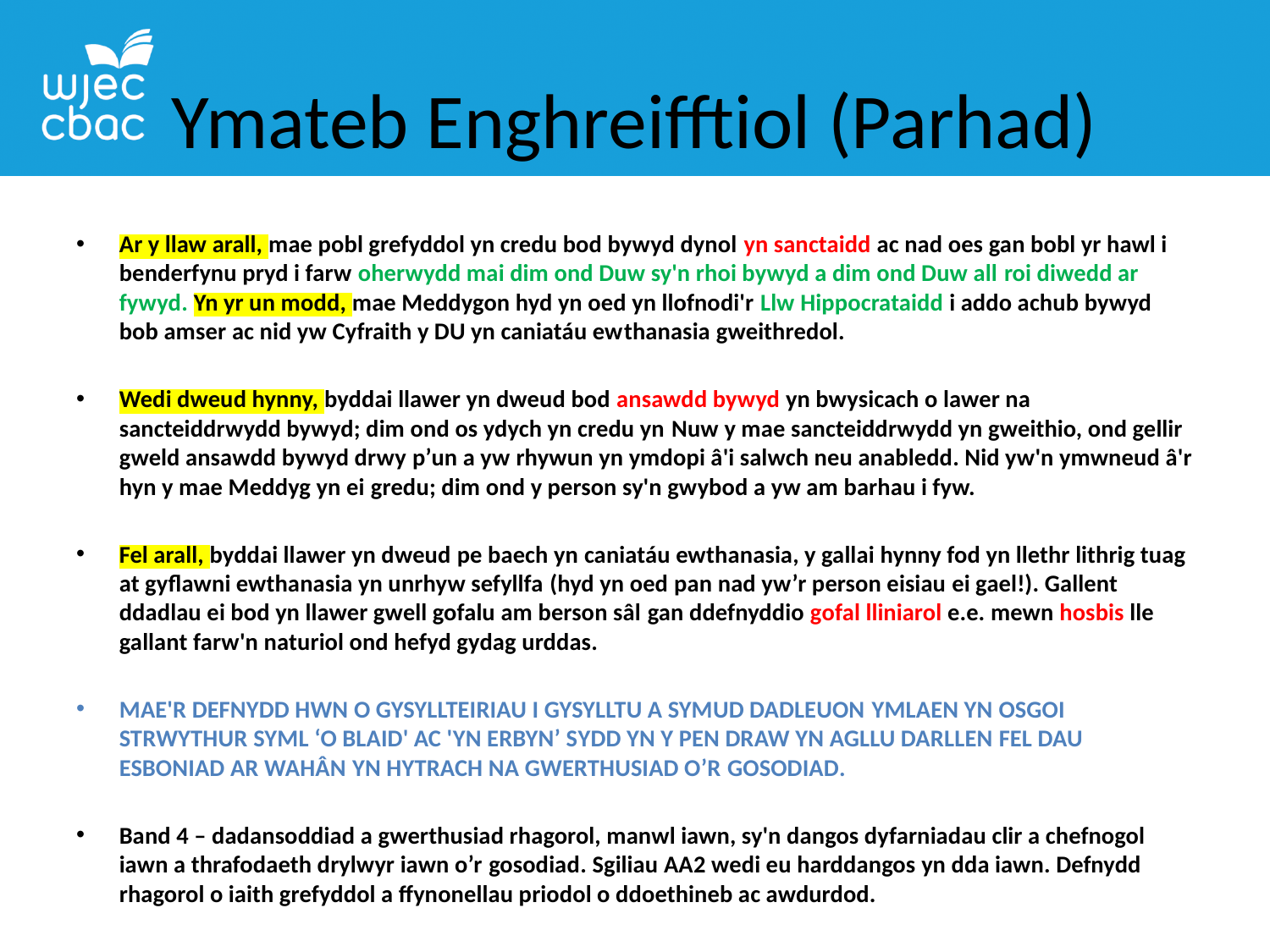

# Ymateb Enghreifftiol (Parhad)
Ar y llaw arall, mae pobl grefyddol yn credu bod bywyd dynol yn sanctaidd ac nad oes gan bobl yr hawl i benderfynu pryd i farw oherwydd mai dim ond Duw sy'n rhoi bywyd a dim ond Duw all roi diwedd ar fywyd. Yn yr un modd, mae Meddygon hyd yn oed yn llofnodi'r Llw Hippocrataidd i addo achub bywyd bob amser ac nid yw Cyfraith y DU yn caniatáu ewthanasia gweithredol.

Wedi dweud hynny, byddai llawer yn dweud bod ansawdd bywyd yn bwysicach o lawer na sancteiddrwydd bywyd; dim ond os ydych yn credu yn Nuw y mae sancteiddrwydd yn gweithio, ond gellir gweld ansawdd bywyd drwy p’un a yw rhywun yn ymdopi â'i salwch neu anabledd. Nid yw'n ymwneud â'r hyn y mae Meddyg yn ei gredu; dim ond y person sy'n gwybod a yw am barhau i fyw.

Fel arall, byddai llawer yn dweud pe baech yn caniatáu ewthanasia, y gallai hynny fod yn llethr lithrig tuag at gyflawni ewthanasia yn unrhyw sefyllfa (hyd yn oed pan nad yw’r person eisiau ei gael!). Gallent ddadlau ei bod yn llawer gwell gofalu am berson sâl gan ddefnyddio gofal lliniarol e.e. mewn hosbis lle gallant farw'n naturiol ond hefyd gydag urddas.

MAE'R DEFNYDD HWN O GYSYLLTEIRIAU I GYSYLLTU A SYMUD DADLEUON YMLAEN YN OSGOI STRWYTHUR SYML ‘O BLAID' AC 'YN ERBYN’ SYDD YN Y PEN DRAW YN AGLLU DARLLEN FEL DAU ESBONIAD AR WAHÂN YN HYTRACH NA GWERTHUSIAD O’R GOSODIAD.

Band 4 – dadansoddiad a gwerthusiad rhagorol, manwl iawn, sy'n dangos dyfarniadau clir a chefnogol iawn a thrafodaeth drylwyr iawn o’r gosodiad. Sgiliau AA2 wedi eu harddangos yn dda iawn. Defnydd rhagorol o iaith grefyddol a ffynonellau priodol o ddoethineb ac awdurdod.